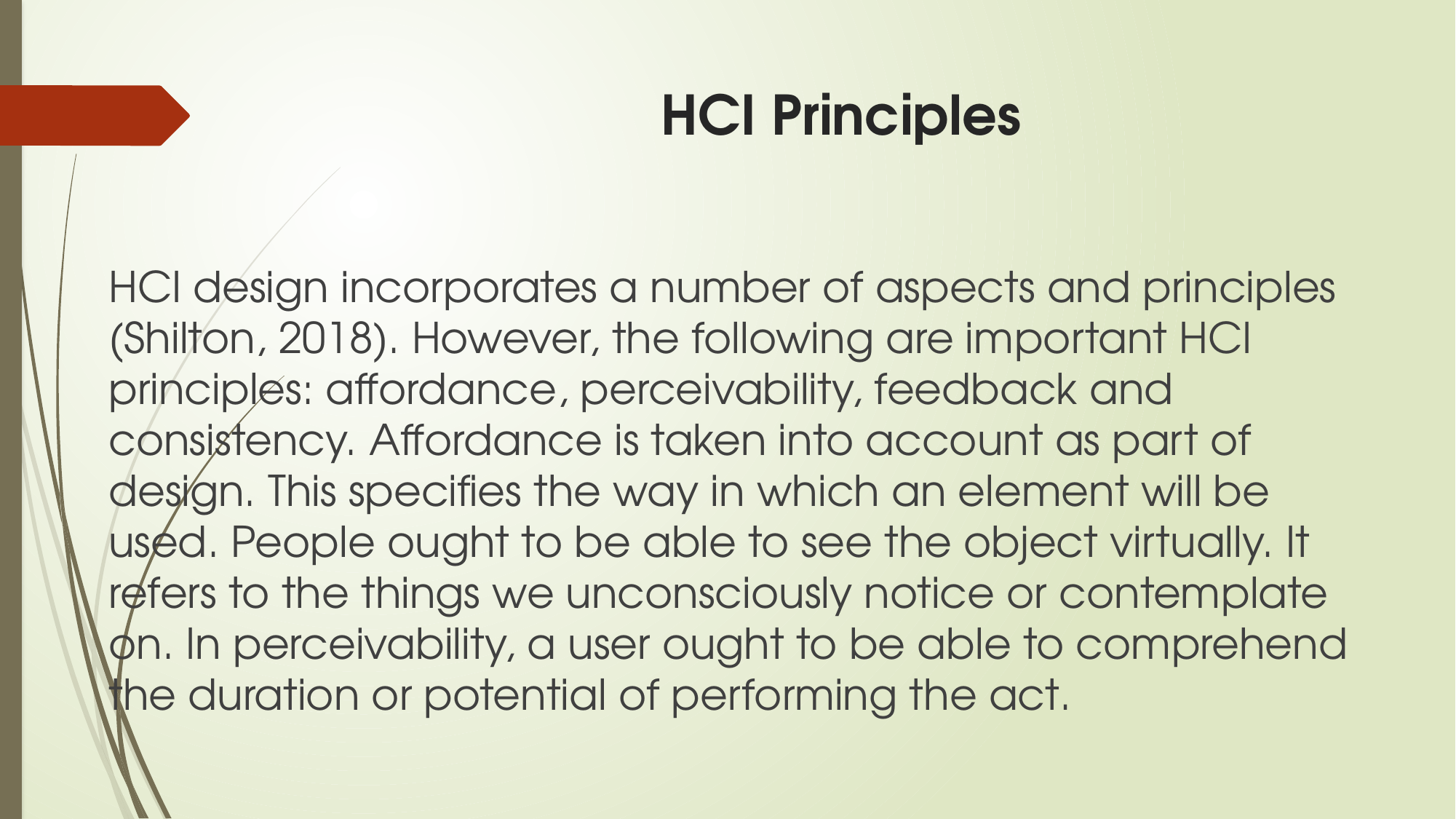

# HCI Principles
HCI design incorporates a number of aspects and principles (Shilton, 2018). However, the following are important HCI principles: affordance, perceivability, feedback and consistency. Affordance is taken into account as part of design. This specifies the way in which an element will be used. People ought to be able to see the object virtually. It refers to the things we unconsciously notice or contemplate on. In perceivability, a user ought to be able to comprehend the duration or potential of performing the act.